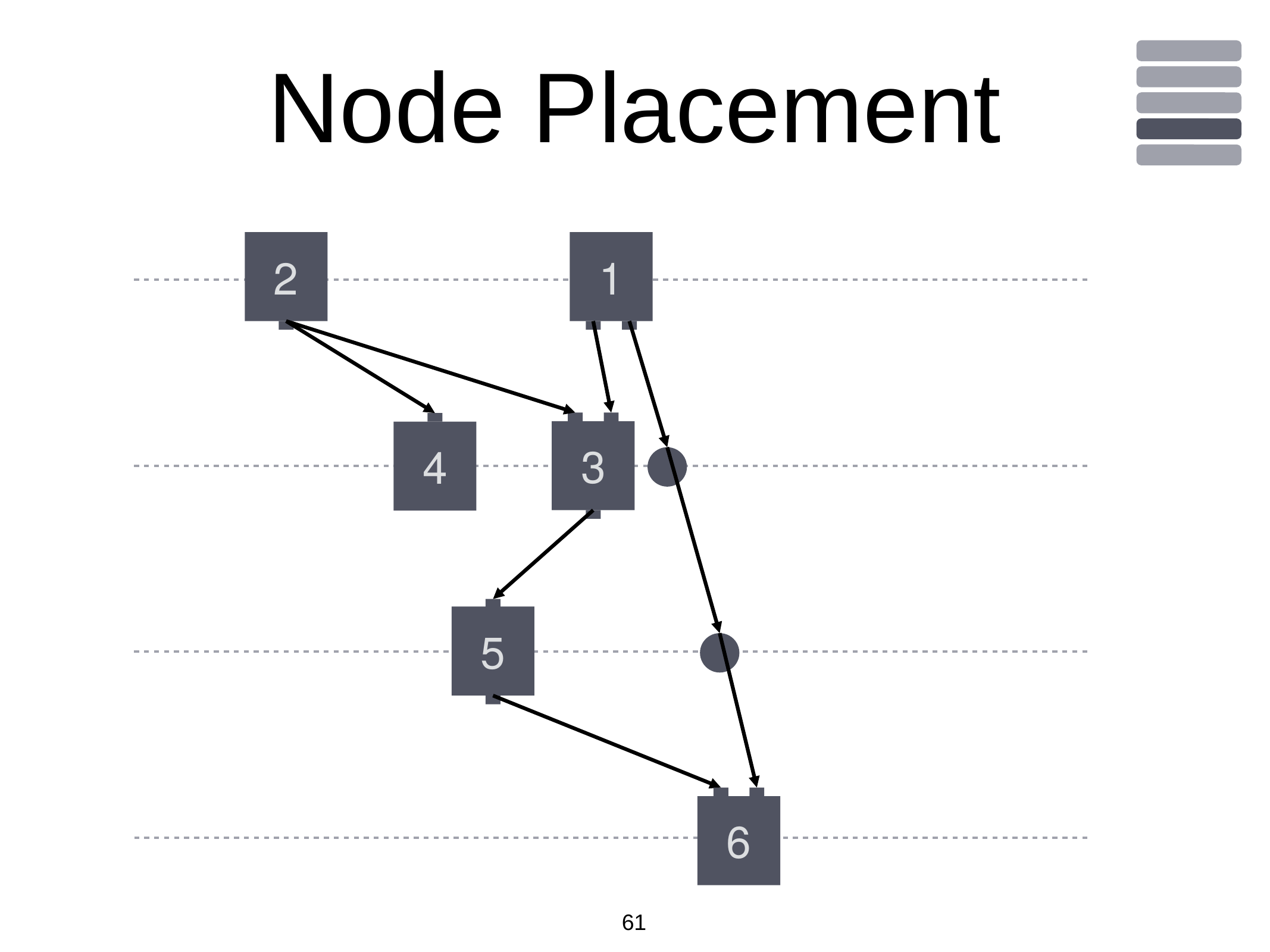

# Node Placement

2
1

3
4

5

6

61